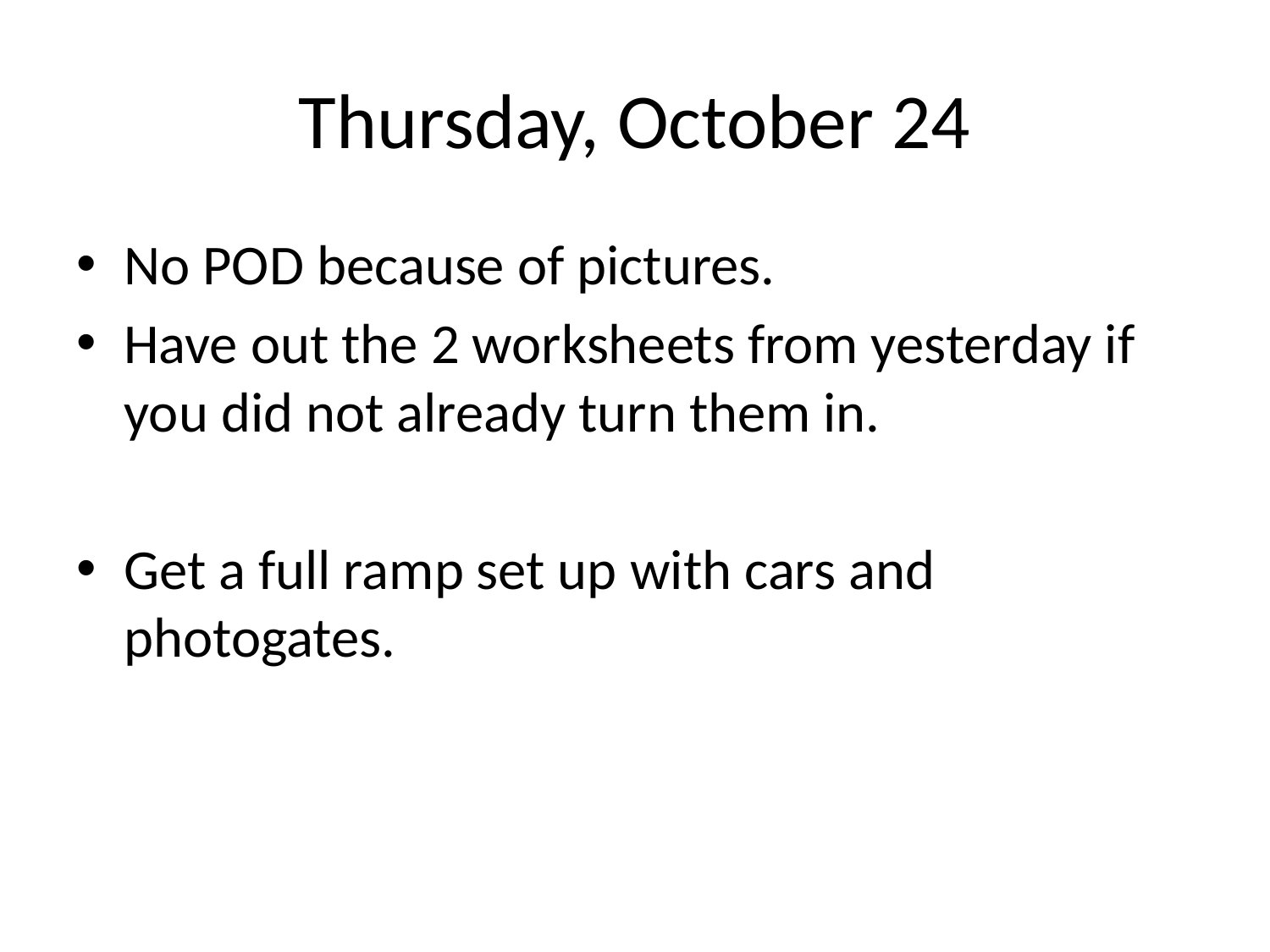

# Thursday, October 24
No POD because of pictures.
Have out the 2 worksheets from yesterday if you did not already turn them in.

Get a full ramp set up with cars and photogates.